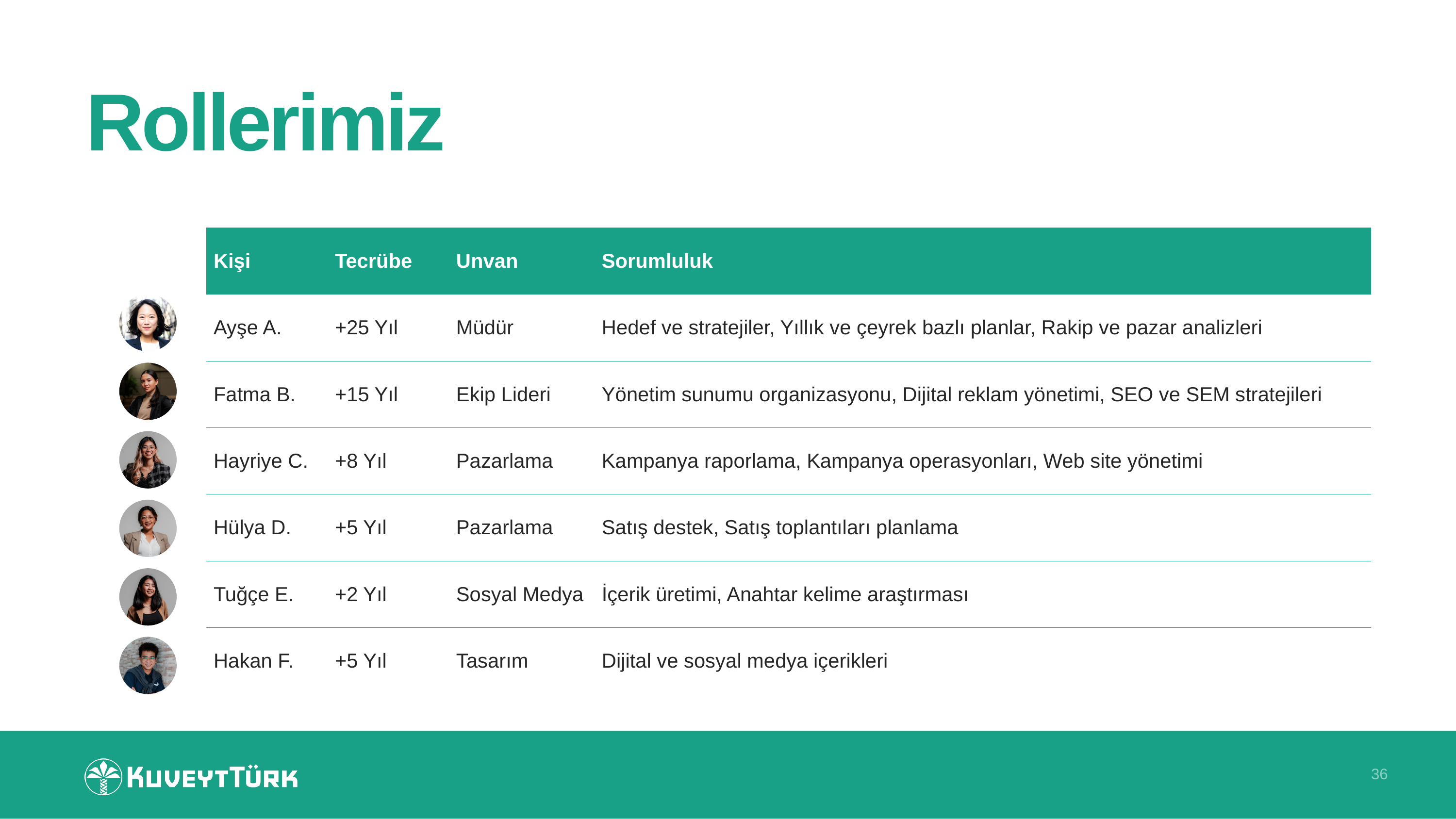

# Rollerimiz
| Kişi | Tecrübe | Unvan | Sorumluluk |
| --- | --- | --- | --- |
| Ayşe A. | +25 Yıl | Müdür | Hedef ve stratejiler, Yıllık ve çeyrek bazlı planlar, Rakip ve pazar analizleri |
| Fatma B. | +15 Yıl | Ekip Lideri | Yönetim sunumu organizasyonu, Dijital reklam yönetimi, SEO ve SEM stratejileri |
| Hayriye C. | +8 Yıl | Pazarlama | Kampanya raporlama, Kampanya operasyonları, Web site yönetimi |
| Hülya D. | +5 Yıl | Pazarlama | Satış destek, Satış toplantıları planlama |
| Tuğçe E. | +2 Yıl | Sosyal Medya | İçerik üretimi, Anahtar kelime araştırması |
| Hakan F. | +5 Yıl | Tasarım | Dijital ve sosyal medya içerikleri |

36